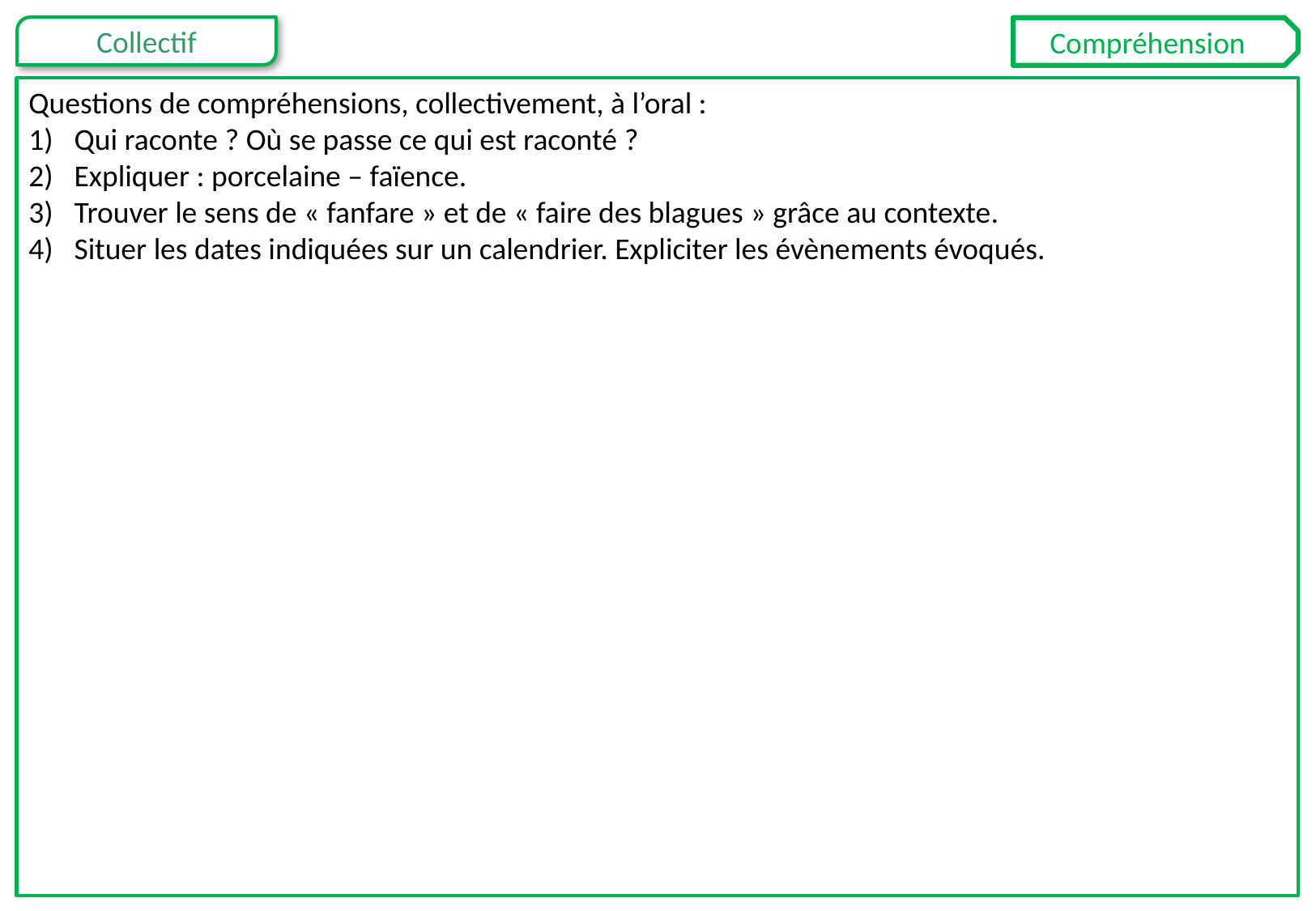

Compréhension
Questions de compréhensions, collectivement, à l’oral :
Qui raconte ? Où se passe ce qui est raconté ?
Expliquer : porcelaine – faïence.
Trouver le sens de « fanfare » et de « faire des blagues » grâce au contexte.
Situer les dates indiquées sur un calendrier. Expliciter les évènements évoqués.